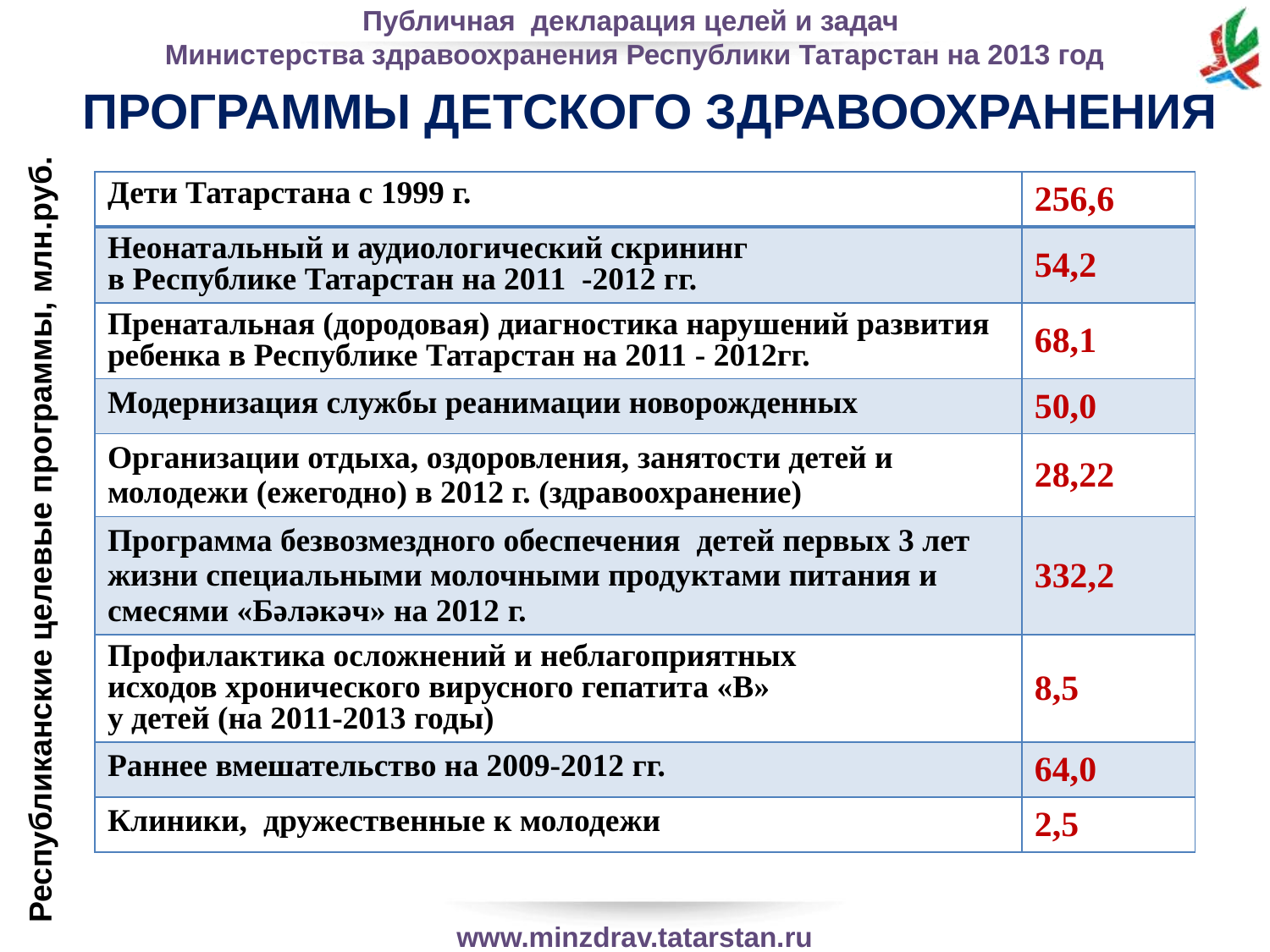

ПРОГРАММЫ ДЕТСКОГО ЗДРАВООХРАНЕНИЯ
| Дети Татарстана с 1999 г. | 256,6 |
| --- | --- |
| Неонатальный и аудиологический скрининг в Республике Татарстан на 2011 -2012 гг. | 54,2 |
| Пренатальная (дородовая) диагностика нарушений развития ребенка в Республике Татарстан на 2011 - 2012гг. | 68,1 |
| Модернизация службы реанимации новорожденных | 50,0 |
| Организации отдыха, оздоровления, занятости детей и молодежи (ежегодно) в 2012 г. (здравоохранение) | 28,22 |
| Программа безвозмездного обеспечения детей первых 3 лет жизни специальными молочными продуктами питания и смесями «Бәләкәч» на 2012 г. | 332,2 |
| Профилактика осложнений и неблагоприятных исходов хронического вирусного гепатита «В» у детей (на 2011-2013 годы) | 8,5 |
| Раннее вмешательство на 2009-2012 гг. | 64,0 |
| Клиники, дружественные к молодежи | 2,5 |
Республиканские целевые программы, млн.руб.